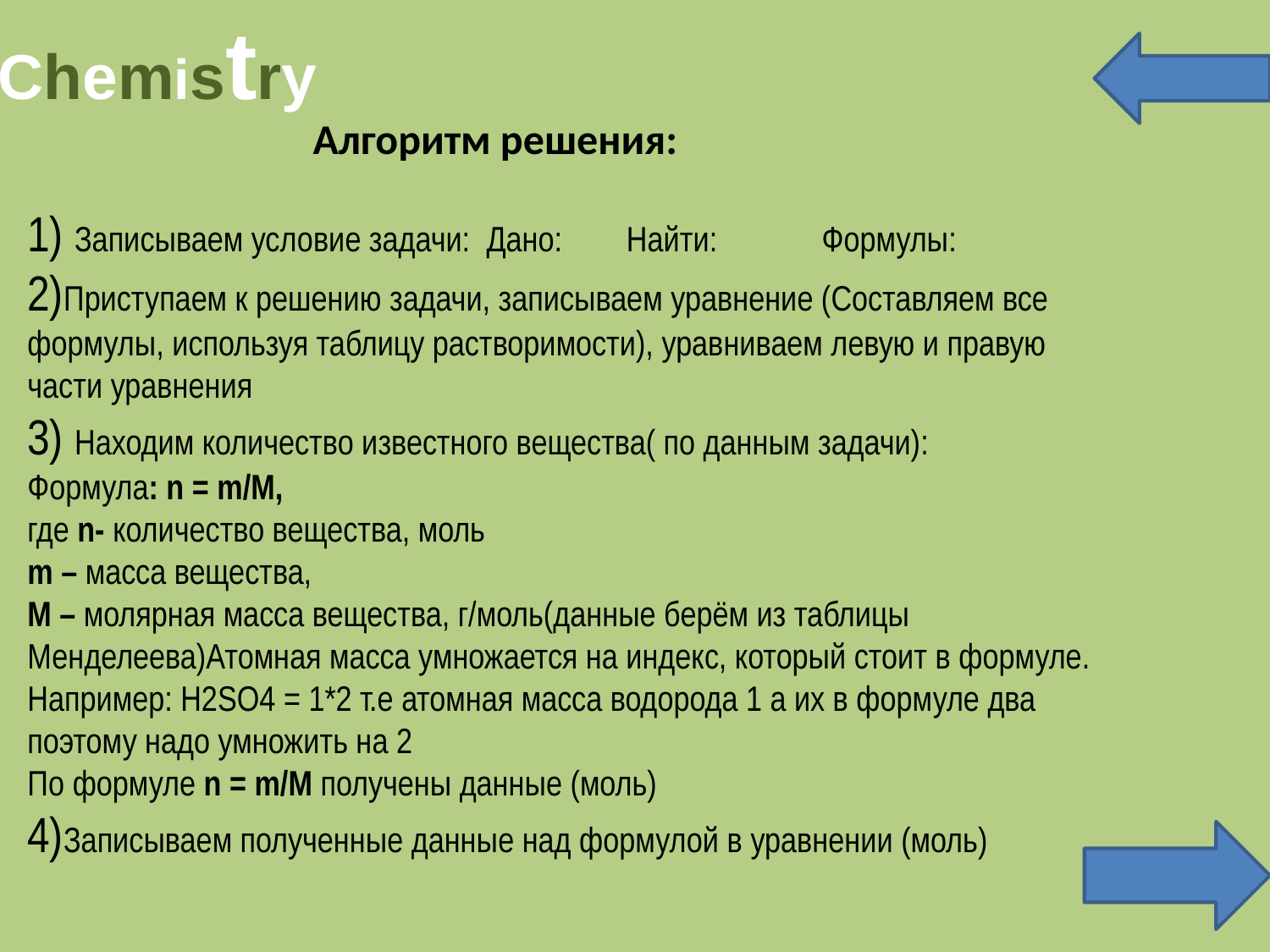

Chemistry

Алгоритм решения:

1) Записываем условие задачи:  Дано:        Найти:             Формулы:
2)Приступаем к решению задачи, записываем уравнение (Составляем все
формулы, используя таблицу растворимости), уравниваем левую и правую
части уравнения
3) Находим количество известного вещества( по данным задачи):
Формула: n = m/M,
где n- количество вещества, моль
m – масса вещества,
М – молярная масса вещества, г/моль(данные берём из таблицы
Менделеева)Атомная масса умножается на индекс, который стоит в формуле.
Например: H2SO4 = 1*2 т.е атомная масса водорода 1 а их в формуле два
поэтому надо умножить на 2
По формуле n = m/M получены данные (моль)
4)Записываем полученные данные над формулой в уравнении (моль)